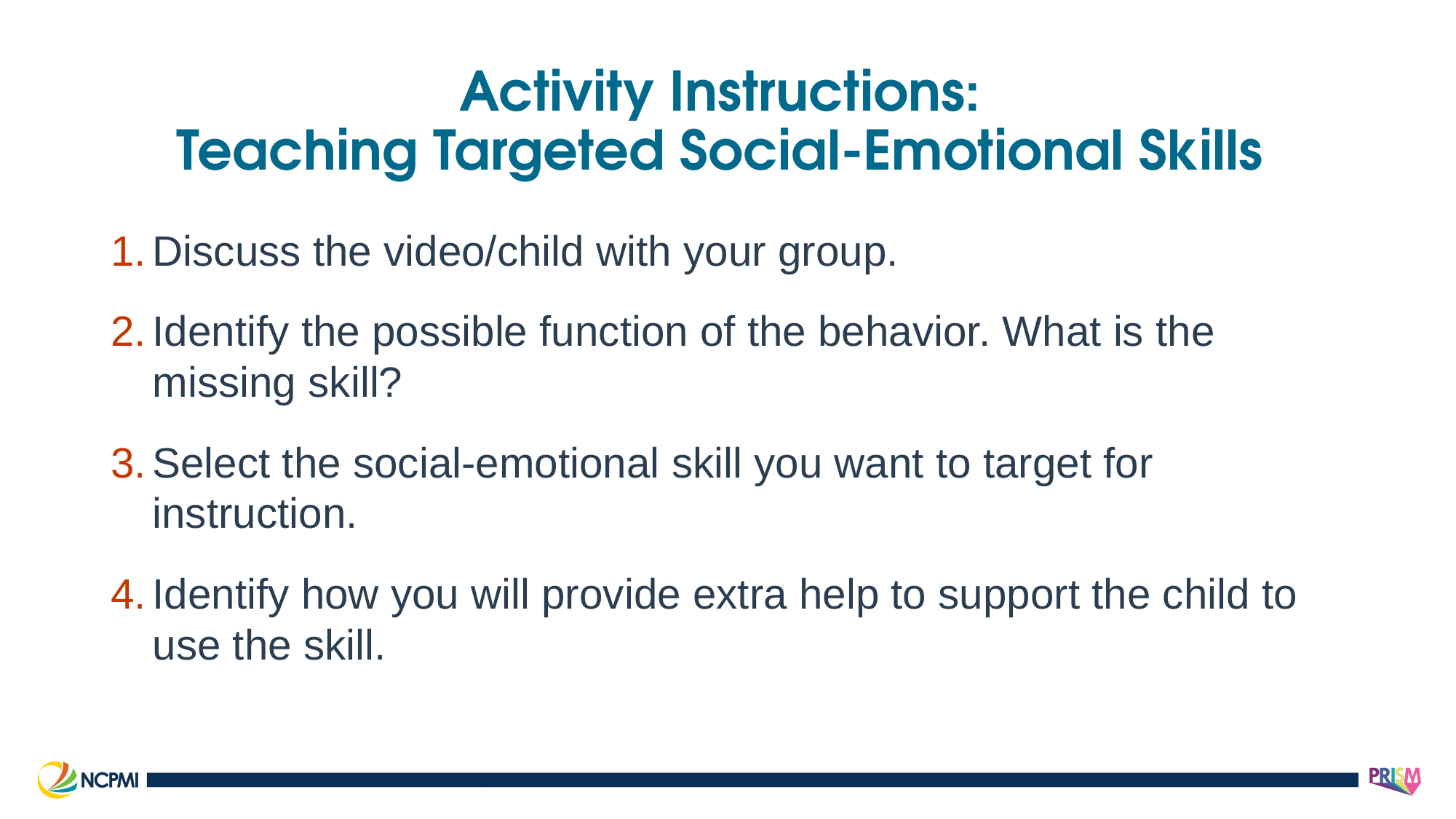

# Activity Instructions: Teaching Targeted Social-Emotional Skills
Discuss the video/child with your group.
Identify the possible function of the behavior. What is the missing skill?
Select the social-emotional skill you want to target for instruction.
Identify how you will provide extra help to support the child to use the skill.